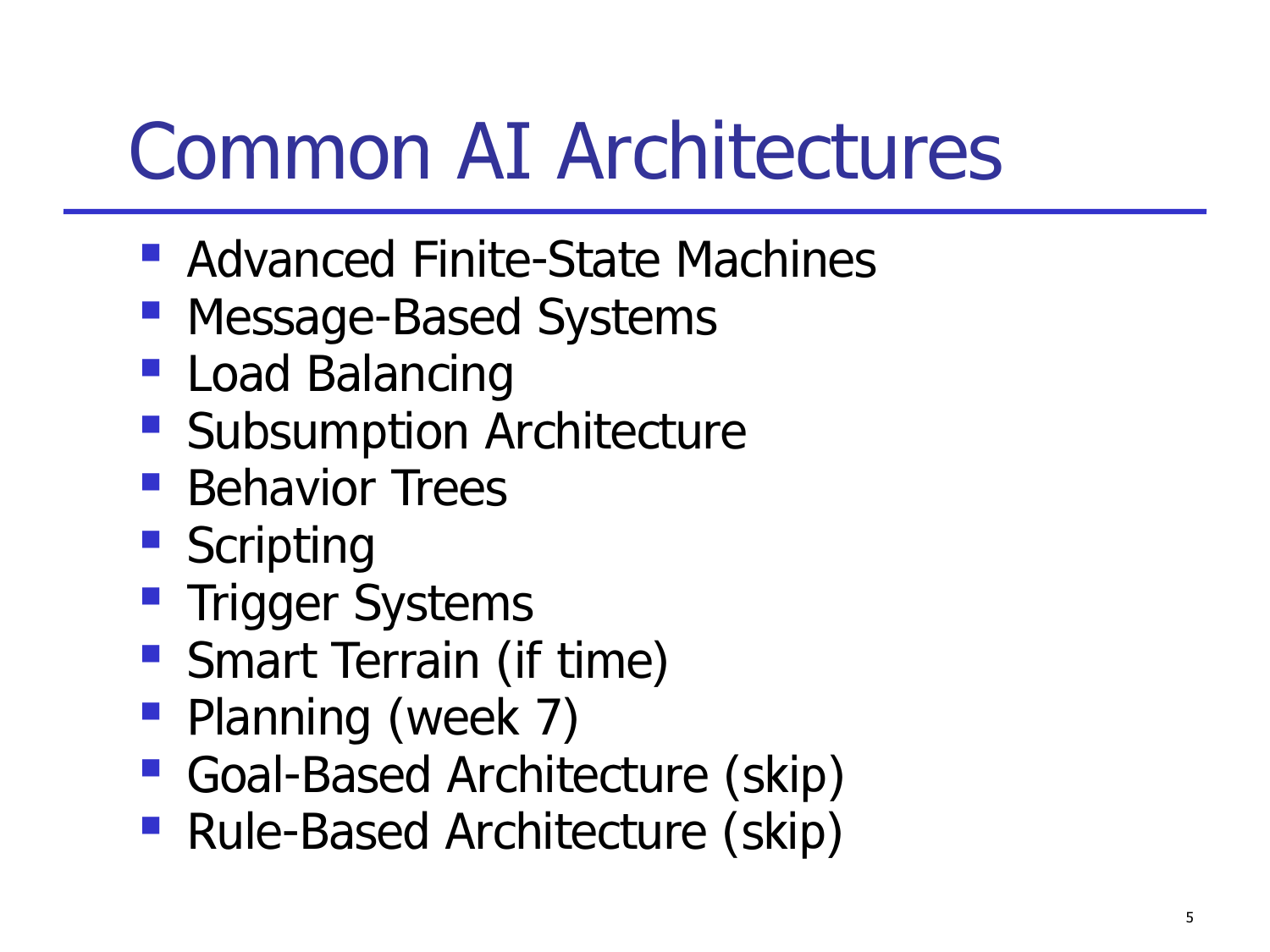

# Common AI Architectures
Advanced Finite-State Machines
Message-Based Systems
Load Balancing
Subsumption Architecture
Behavior Trees
Scripting
Trigger Systems
Smart Terrain (if time)
Planning (week 7)
Goal-Based Architecture (skip)
Rule-Based Architecture (skip)
5